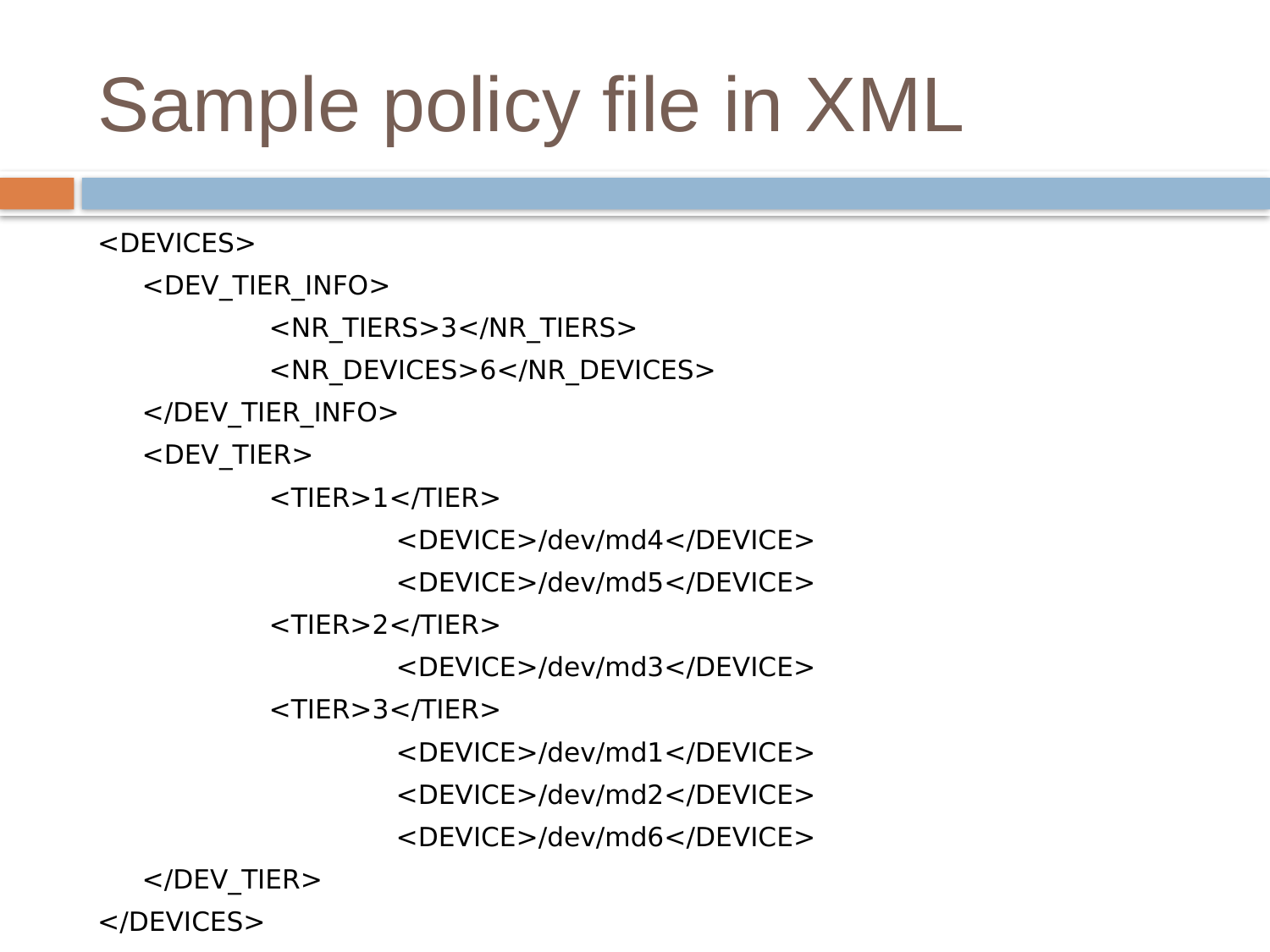

# Sample policy file in XML
<DEVICES>
	<DEV_TIER_INFO>
		<NR_TIERS>3</NR_TIERS>
		<NR_DEVICES>6</NR_DEVICES>
	</DEV_TIER_INFO>
	<DEV_TIER>
		<TIER>1</TIER>
			<DEVICE>/dev/md4</DEVICE>
			<DEVICE>/dev/md5</DEVICE>
		<TIER>2</TIER>
			<DEVICE>/dev/md3</DEVICE>
		<TIER>3</TIER>
			<DEVICE>/dev/md1</DEVICE>
			<DEVICE>/dev/md2</DEVICE>
			<DEVICE>/dev/md6</DEVICE>
	</DEV_TIER>
</DEVICES>